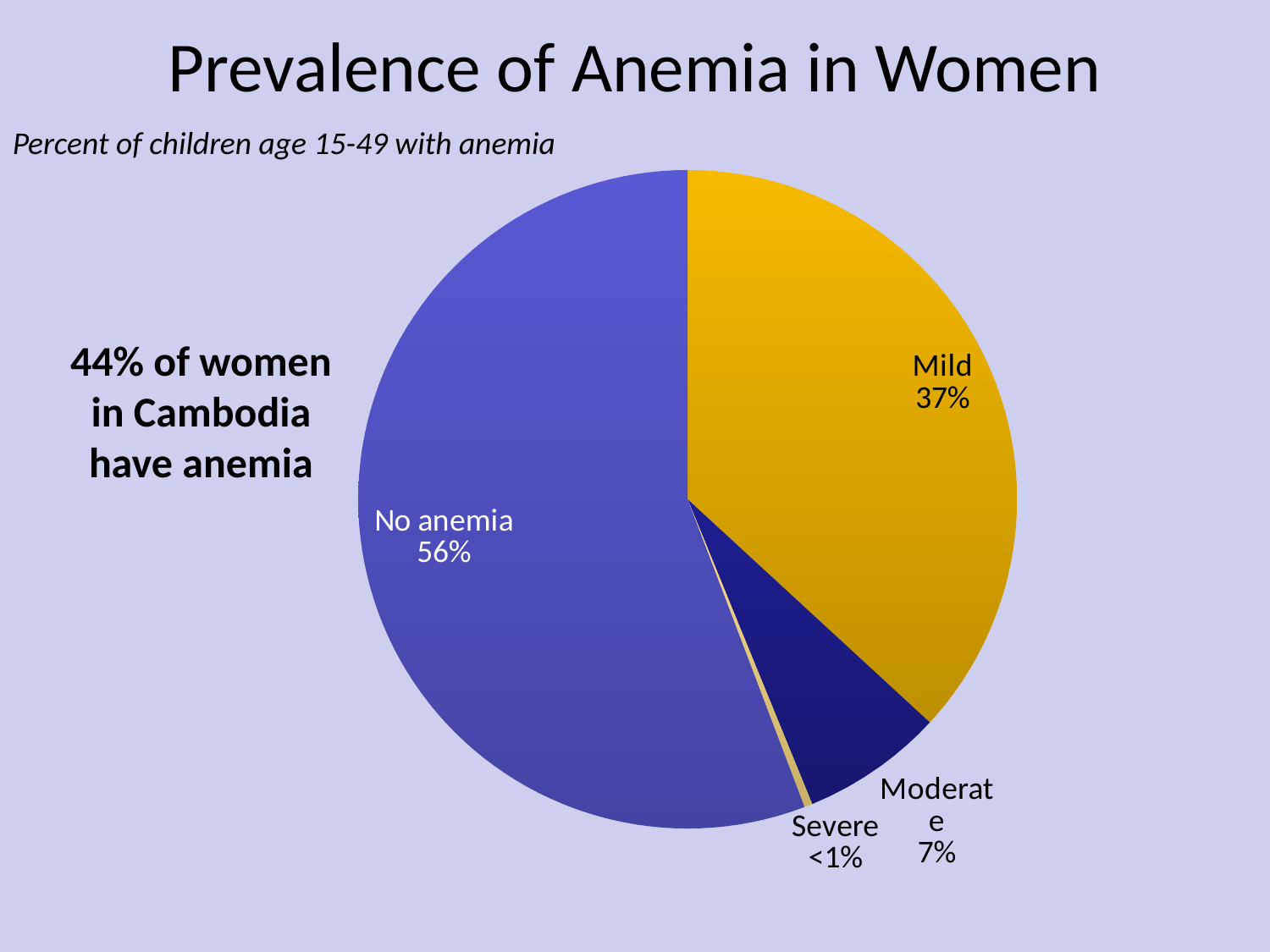

# Prevalence of Anemia in Women
Percent of children age 15-49 with anemia

### Chart

| Category | Column1 |
|---|---|
| Mild | 37.0 |
| Moderate | 7.0 |
| Severe | 0.4 |
| No anemia | 56.0 |
44% of women in Cambodia have anemia